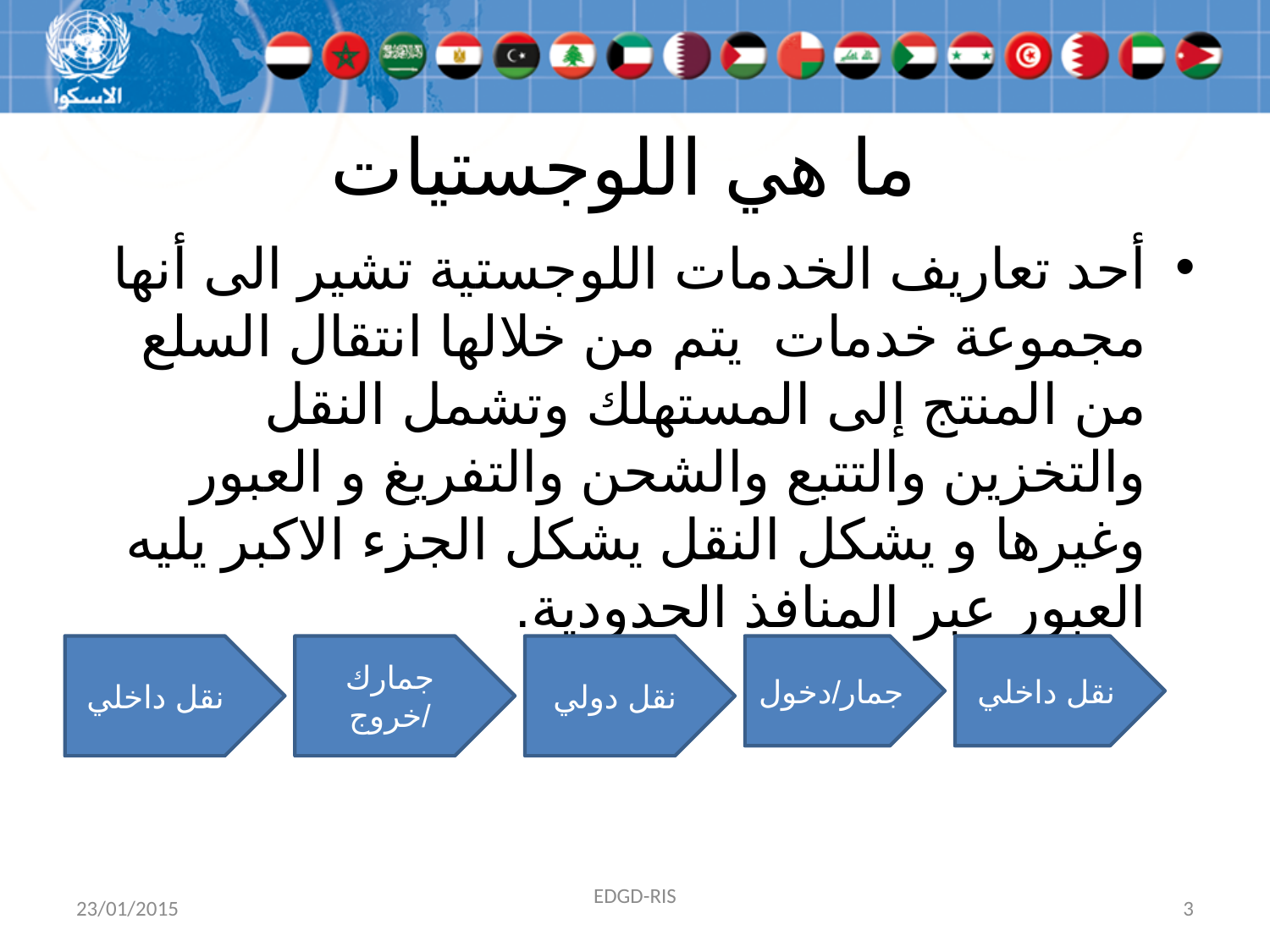

# ما هي اللوجستيات
أحد تعاريف الخدمات اللوجستية تشير الى أنها مجموعة خدمات  يتم من خلالها انتقال السلع من المنتج إلى المستهلك وتشمل النقل والتخزين والتتبع والشحن والتفريغ و العبور وغيرها و يشكل النقل يشكل الجزء الاكبر يليه العبور عبر المنافذ الحدودية.

نقل داخلي
جمارك /خروج
نقل دولي
جمار/دخول
نقل داخلي
23/01/2015
EDGD-RIS

3